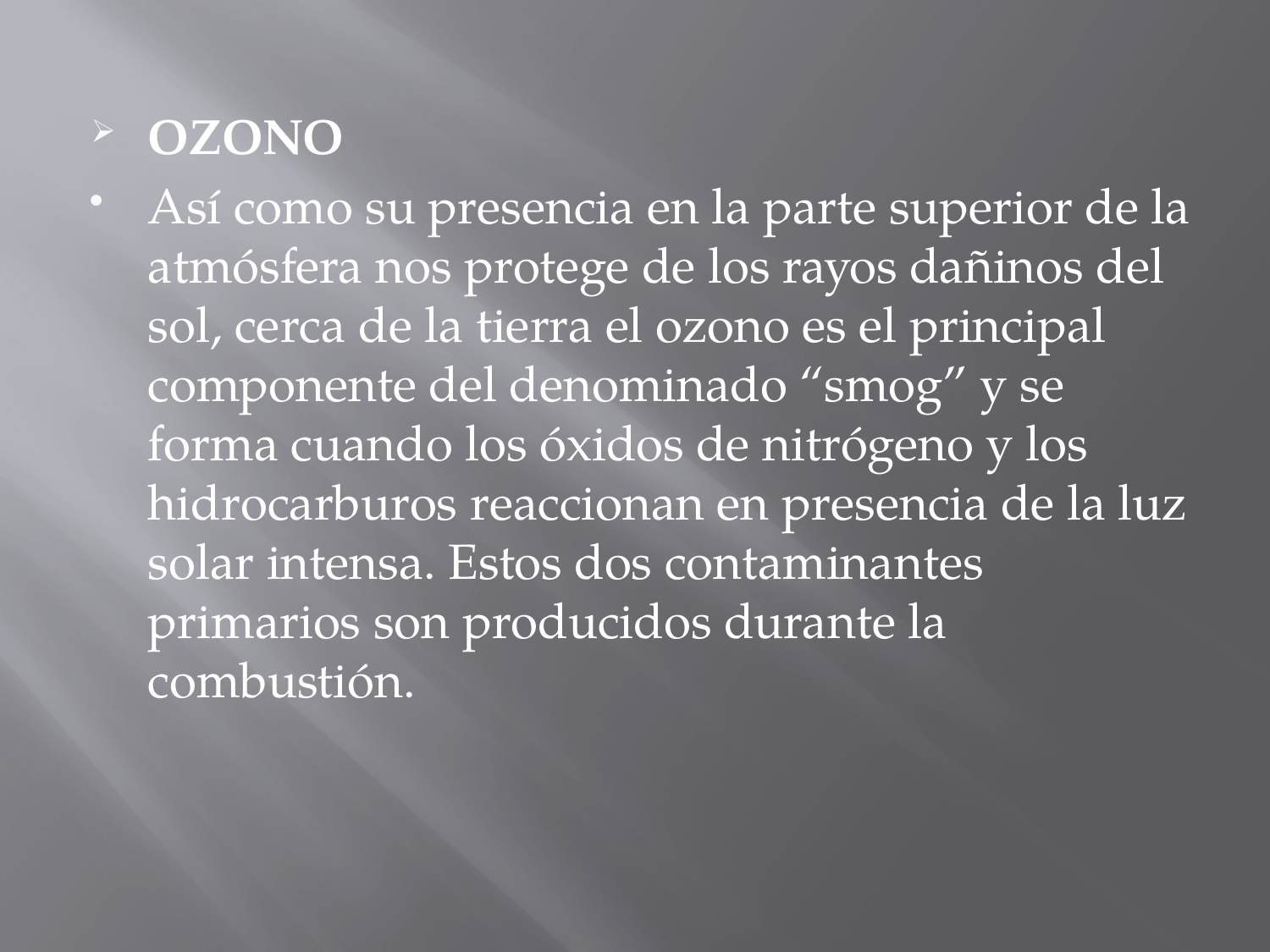

OZONO
Así como su presencia en la parte superior de la atmósfera nos protege de los rayos dañinos del sol, cerca de la tierra el ozono es el principal componente del denominado “smog” y se forma cuando los óxidos de nitrógeno y los hidrocarburos reaccionan en presencia de la luz solar intensa. Estos dos contaminantes primarios son producidos durante la combustión.